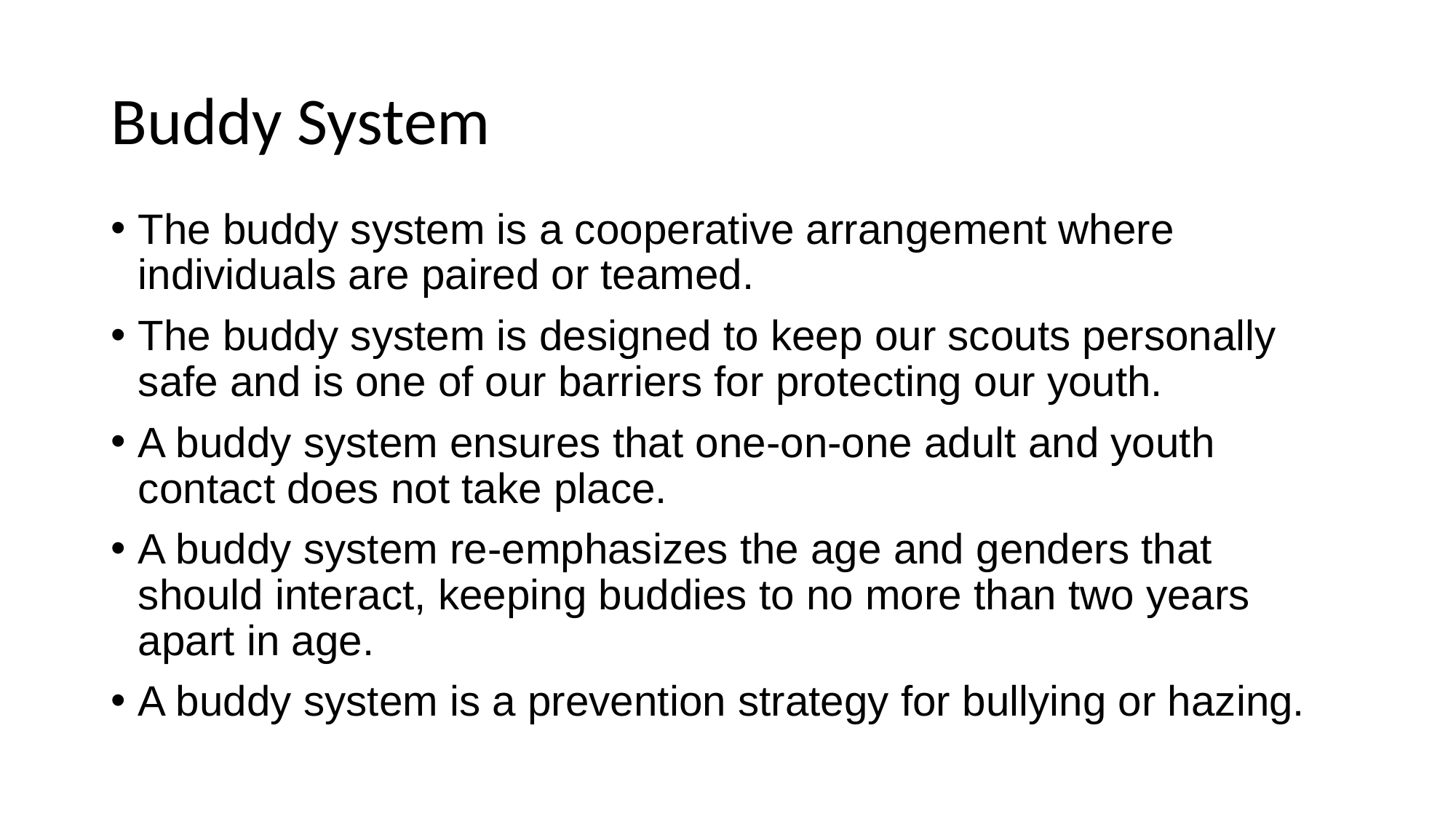

# Buddy System
The buddy system is a cooperative arrangement where individuals are paired or teamed.
The buddy system is designed to keep our scouts personally safe and is one of our barriers for protecting our youth.
A buddy system ensures that one-on-one adult and youth contact does not take place.
A buddy system re-emphasizes the age and genders that should interact, keeping buddies to no more than two years apart in age.
A buddy system is a prevention strategy for bullying or hazing.